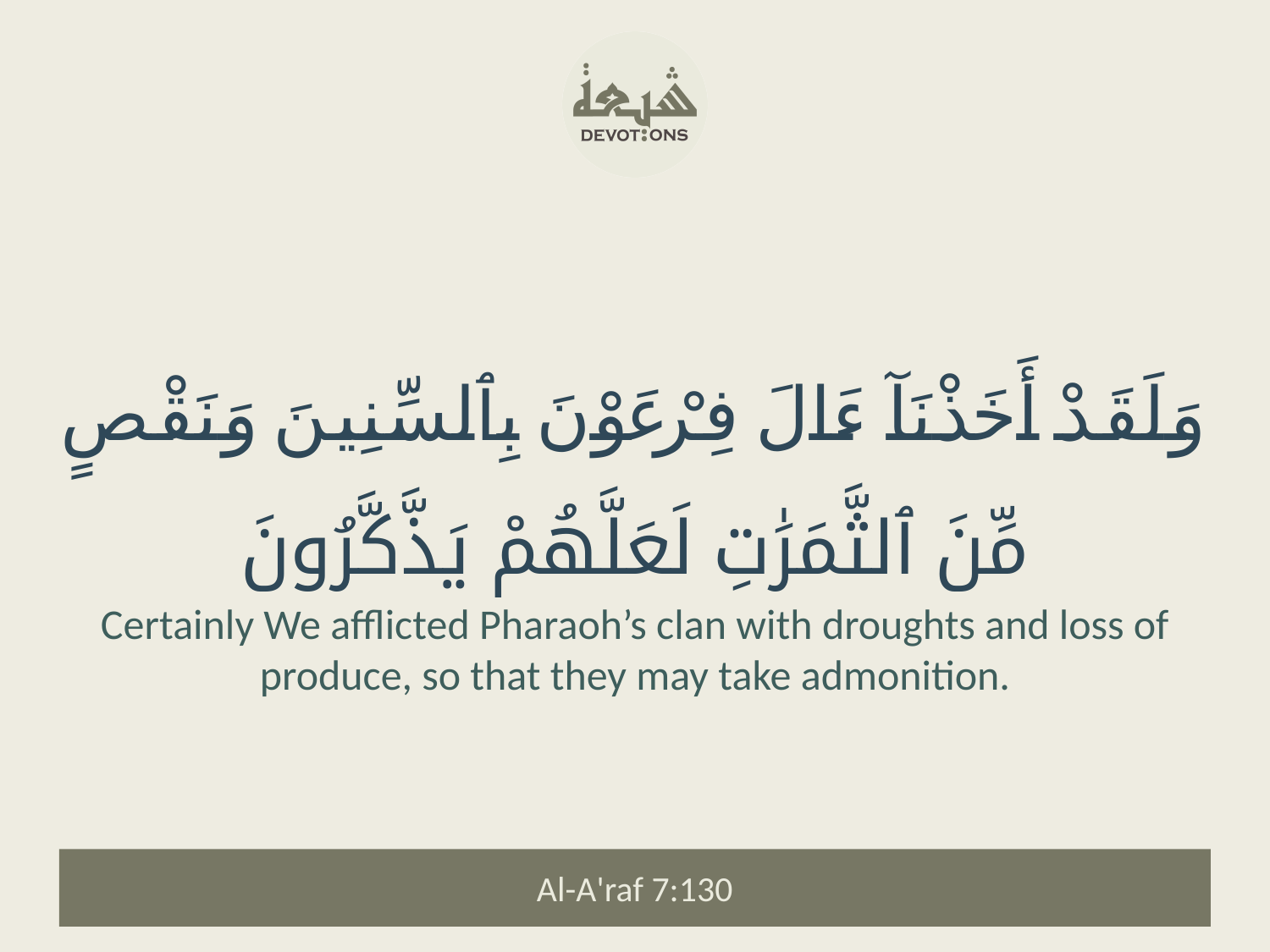

وَلَقَدْ أَخَذْنَآ ءَالَ فِرْعَوْنَ بِٱلسِّنِينَ وَنَقْصٍ مِّنَ ٱلثَّمَرَٰتِ لَعَلَّهُمْ يَذَّكَّرُونَ
Certainly We afflicted Pharaoh’s clan with droughts and loss of produce, so that they may take admonition.
Al-A'raf 7:130